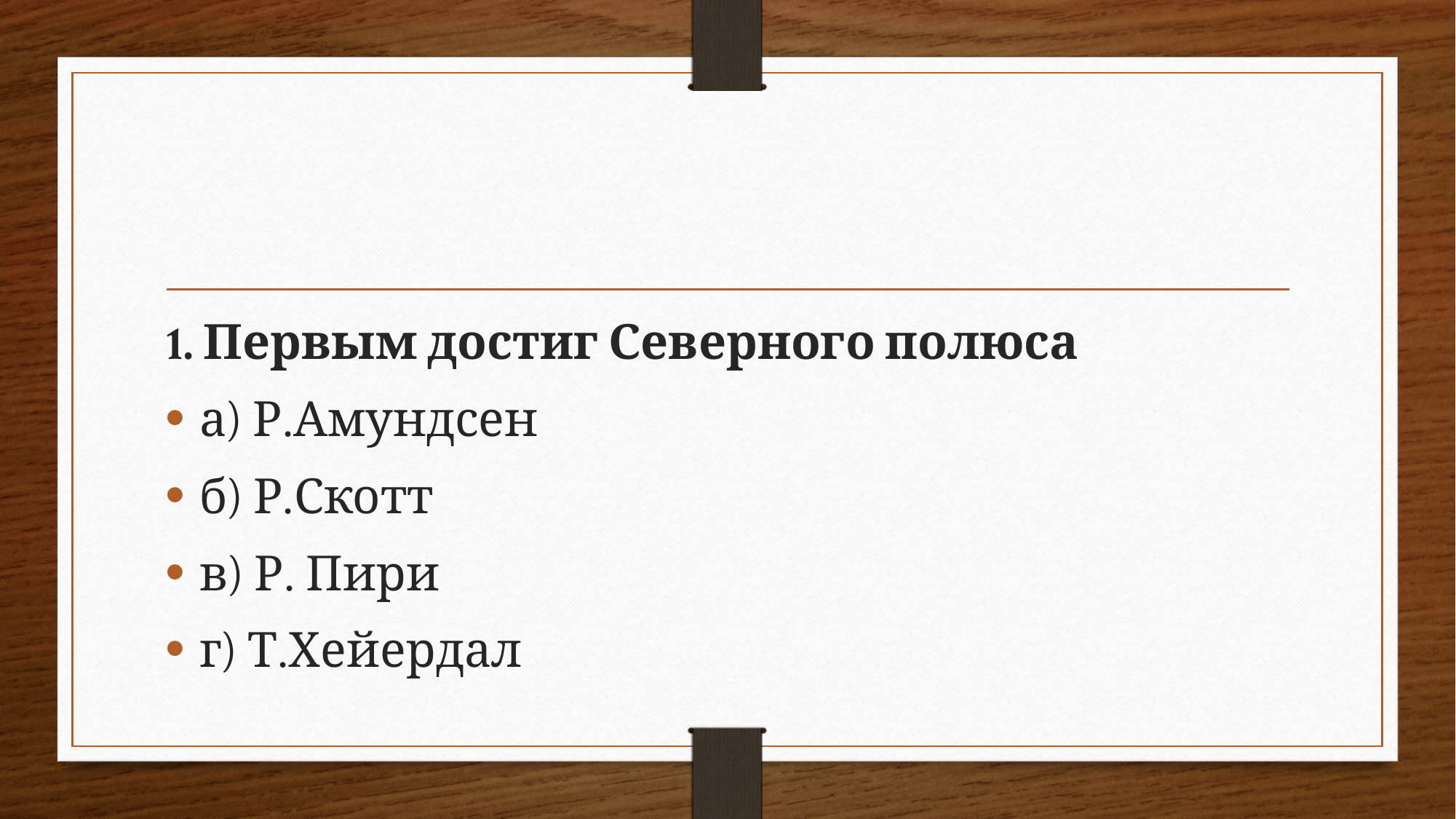

#
1. Первым достиг Северного полюса
а) Р.Амундсен
б) Р.Скотт
в) Р. Пири
г) Т.Хейердал